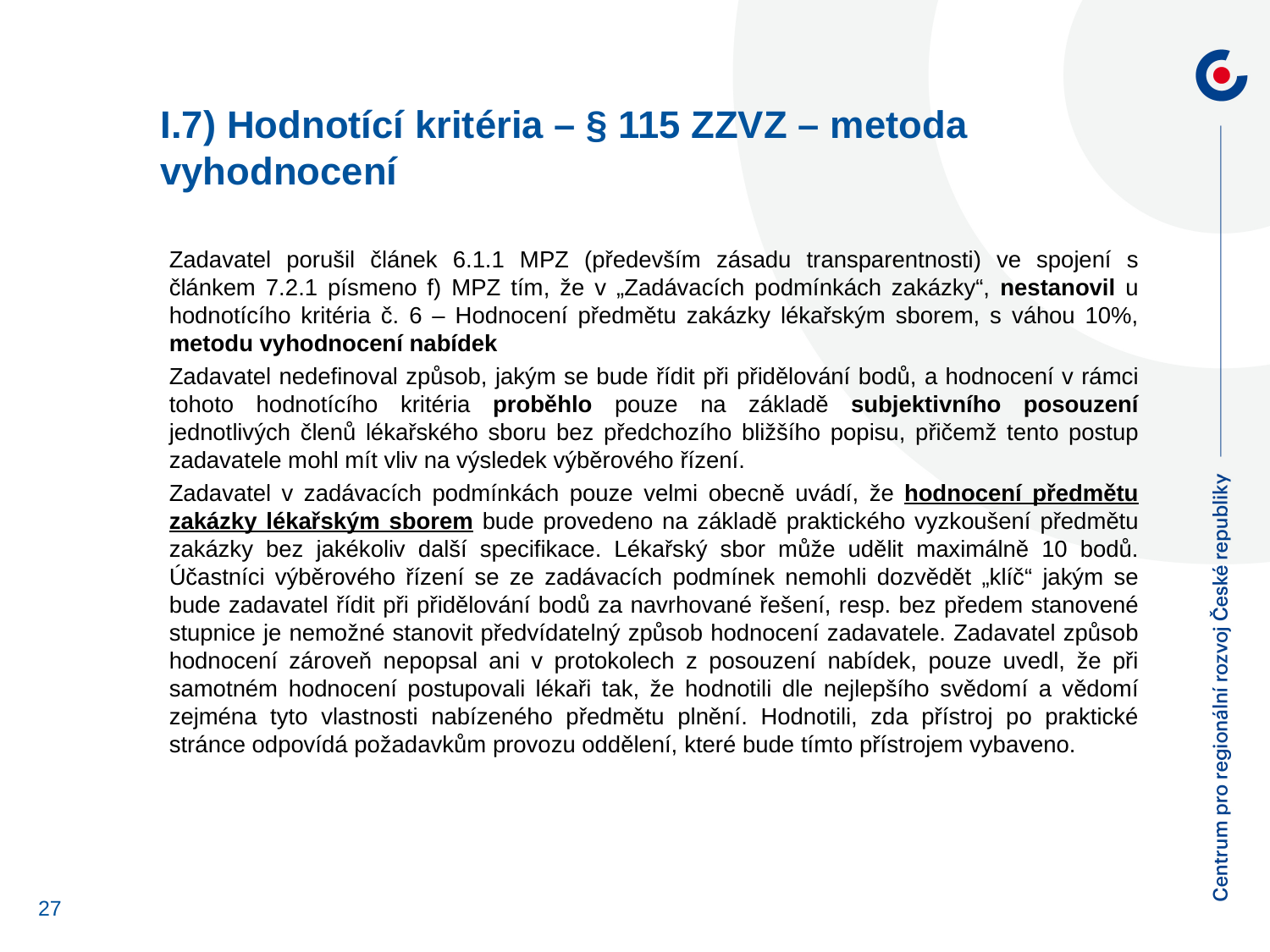

I.7) Hodnotící kritéria – § 115 ZZVZ – metoda vyhodnocení
Zadavatel porušil článek 6.1.1 MPZ (především zásadu transparentnosti) ve spojení s článkem 7.2.1 písmeno f) MPZ tím, že v „Zadávacích podmínkách zakázky“, nestanovil u hodnotícího kritéria č. 6 – Hodnocení předmětu zakázky lékařským sborem, s váhou 10%, metodu vyhodnocení nabídek
Zadavatel nedefinoval způsob, jakým se bude řídit při přidělování bodů, a hodnocení v rámci tohoto hodnotícího kritéria proběhlo pouze na základě subjektivního posouzení jednotlivých členů lékařského sboru bez předchozího bližšího popisu, přičemž tento postup zadavatele mohl mít vliv na výsledek výběrového řízení.
Zadavatel v zadávacích podmínkách pouze velmi obecně uvádí, že hodnocení předmětu zakázky lékařským sborem bude provedeno na základě praktického vyzkoušení předmětu zakázky bez jakékoliv další specifikace. Lékařský sbor může udělit maximálně 10 bodů. Účastníci výběrového řízení se ze zadávacích podmínek nemohli dozvědět „klíč“ jakým se bude zadavatel řídit při přidělování bodů za navrhované řešení, resp. bez předem stanovené stupnice je nemožné stanovit předvídatelný způsob hodnocení zadavatele. Zadavatel způsob hodnocení zároveň nepopsal ani v protokolech z posouzení nabídek, pouze uvedl, že při samotném hodnocení postupovali lékaři tak, že hodnotili dle nejlepšího svědomí a vědomí zejména tyto vlastnosti nabízeného předmětu plnění. Hodnotili, zda přístroj po praktické stránce odpovídá požadavkům provozu oddělení, které bude tímto přístrojem vybaveno.
27